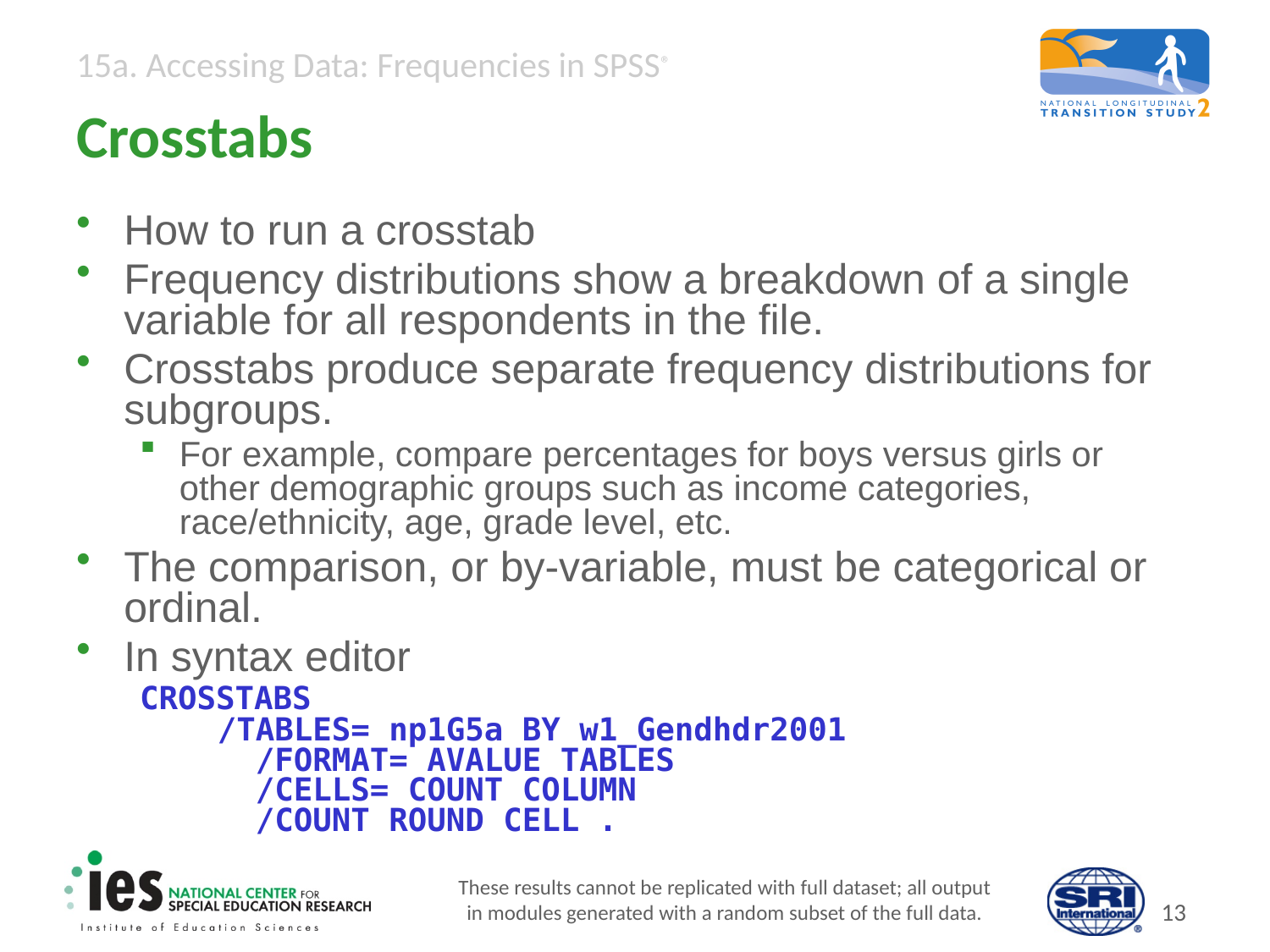

# Crosstabs
How to run a crosstab
Frequency distributions show a breakdown of a single variable for all respondents in the file.
Crosstabs produce separate frequency distributions for subgroups.
For example, compare percentages for boys versus girls or other demographic groups such as income categories, race/ethnicity, age, grade level, etc.
The comparison, or by-variable, must be categorical or ordinal.
In syntax editor
CROSSTABS
  /TABLES= np1G5a BY w1_Gendhdr2001
    /FORMAT= AVALUE TABLES
    /CELLS= COUNT COLUMN
    /COUNT ROUND CELL .
These results cannot be replicated with full dataset; all output
in modules generated with a random subset of the full data.
13